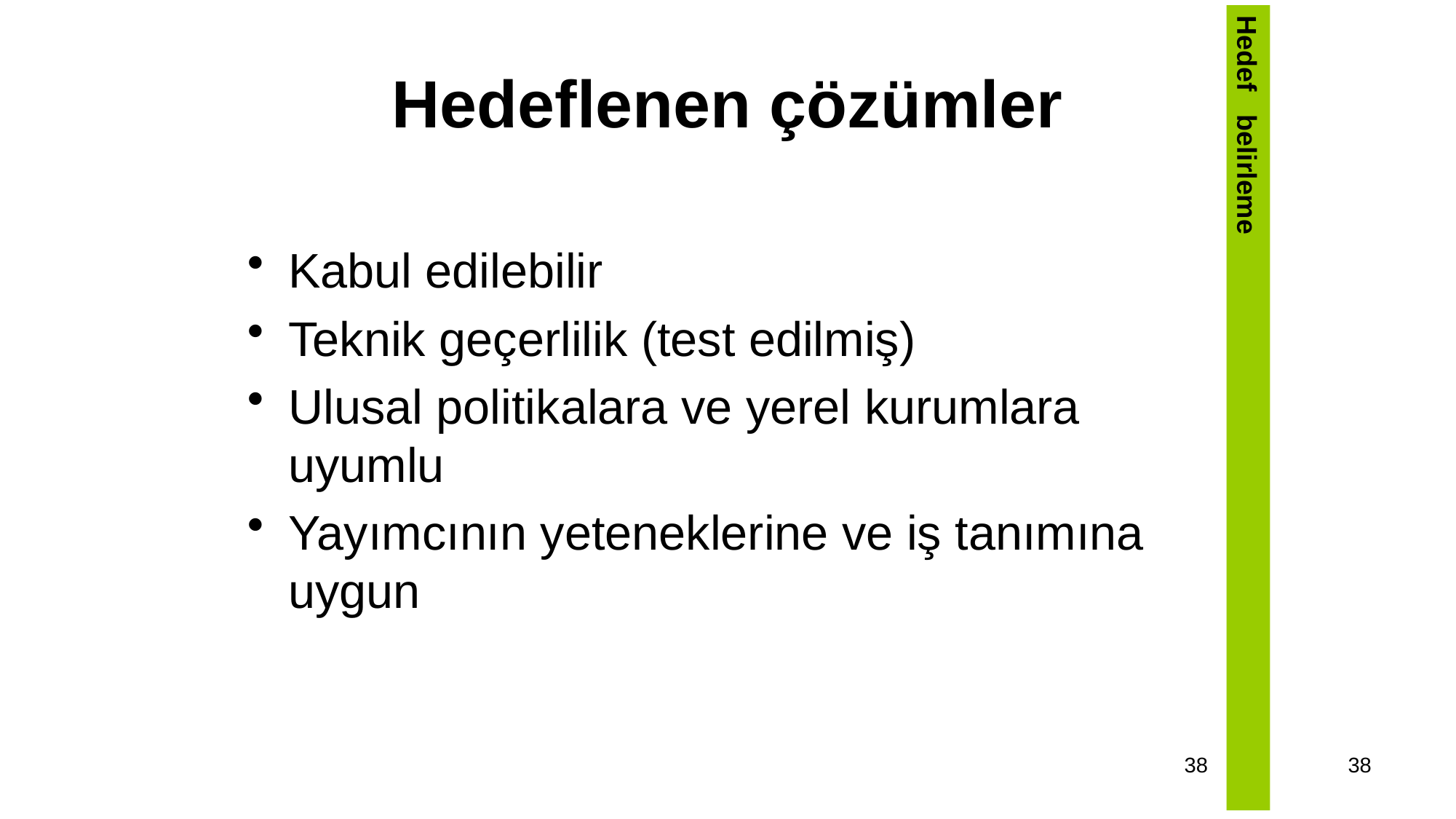

Hedeflenen çözümler
Kabul edilebilir
Teknik geçerlilik (test edilmiş)
Ulusal politikalara ve yerel kurumlara uyumlu
Yayımcının yeteneklerine ve iş tanımına uygun
Hedef   belirleme
38
38